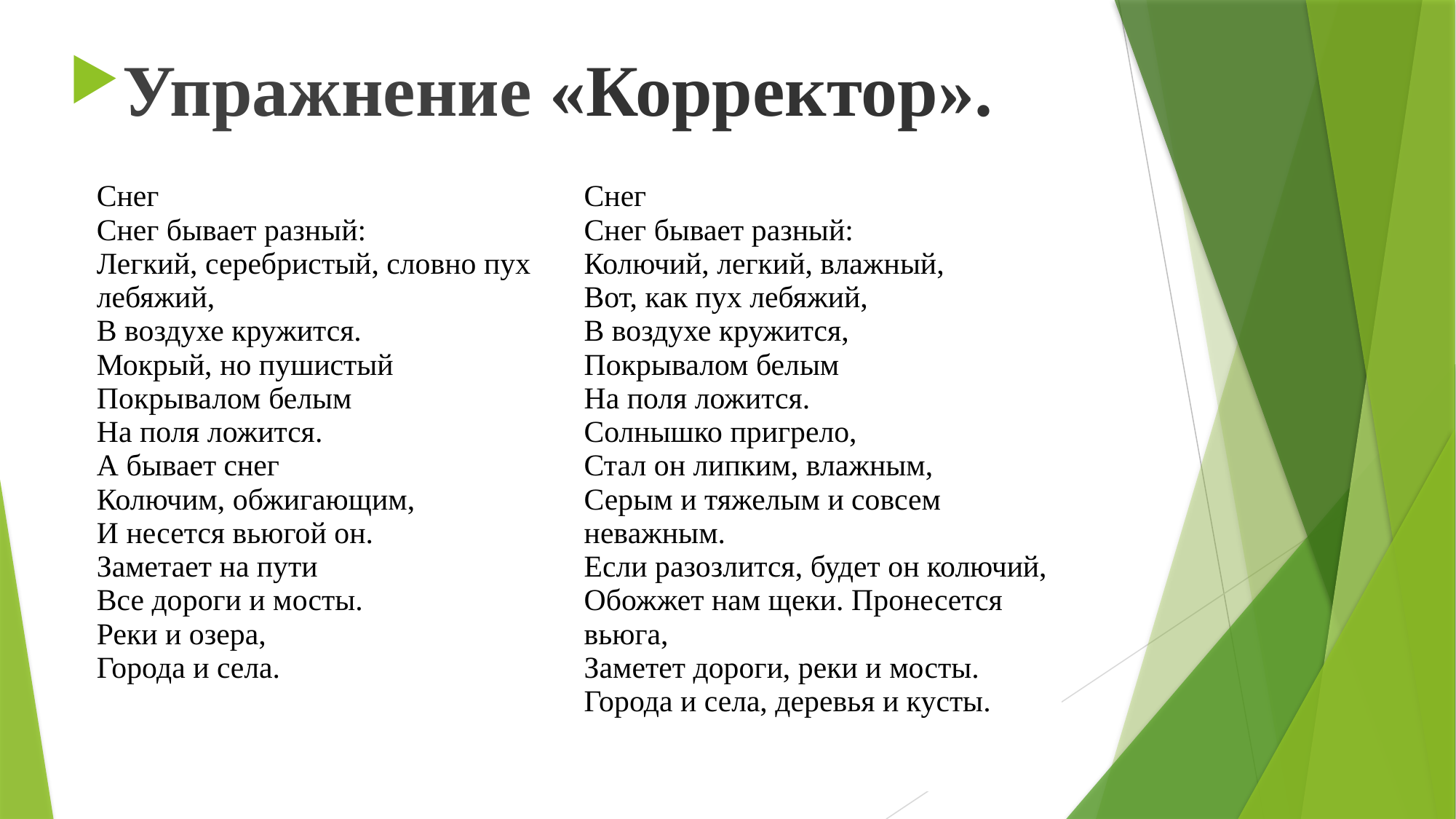

Упражнение «Корректор».

| Снег Снег бывает разный: Легкий, серебристый, словно пух лебяжий, В воздухе кружится. Мокрый, но пушистый Покрывалом белым На поля ложится. А бывает снег Колючим, обжигающим, И несется вьюгой он. Заметает на пути Все дороги и мосты. Реки и озера, Города и села. | Снег Снег бывает разный: Колючий, легкий, влажный, Вот, как пух лебяжий, В воздухе кружится, Покрывалом белым На поля ложится. Солнышко пригрело, Стал он липким, влажным, Серым и тяжелым и совсем неважным. Если разозлится, будет он колючий, Обожжет нам щеки. Пронесется вьюга, Заметет дороги, реки и мосты. Города и села, деревья и кусты. |
| --- | --- |